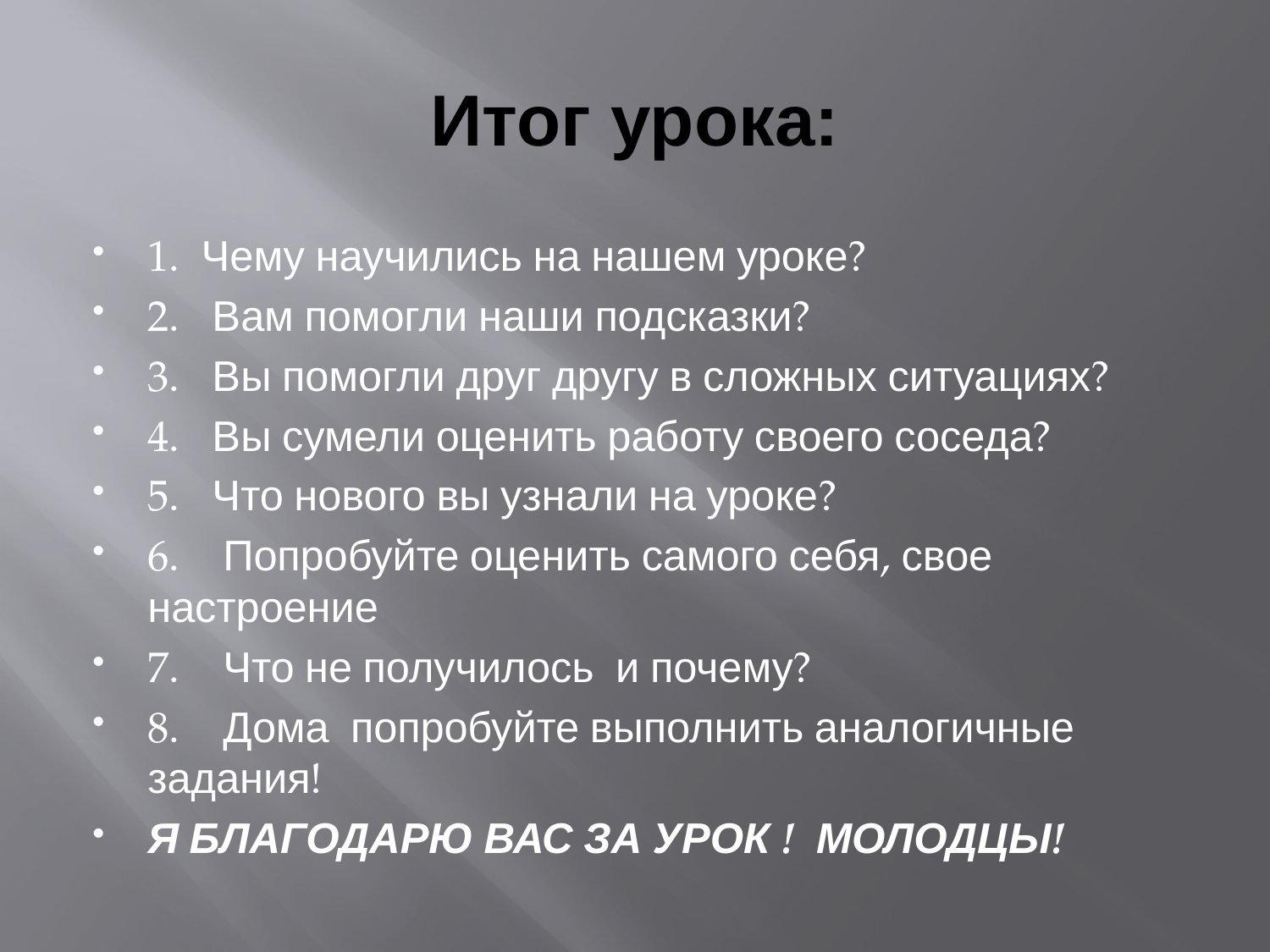

# Итог урока:
1.  Чему научились на нашем уроке?
2.   Вам помогли наши подсказки?
3.   Вы помогли друг другу в сложных ситуациях?
4.   Вы сумели оценить работу своего соседа?
5.   Что нового вы узнали на уроке?
6.    Попробуйте оценить самого себя, свое настроение
7.    Что не получилось  и почему?
8.    Дома  попробуйте выполнить аналогичные задания!
Я БЛАГОДАРЮ ВАС ЗА УРОК !  МОЛОДЦЫ!